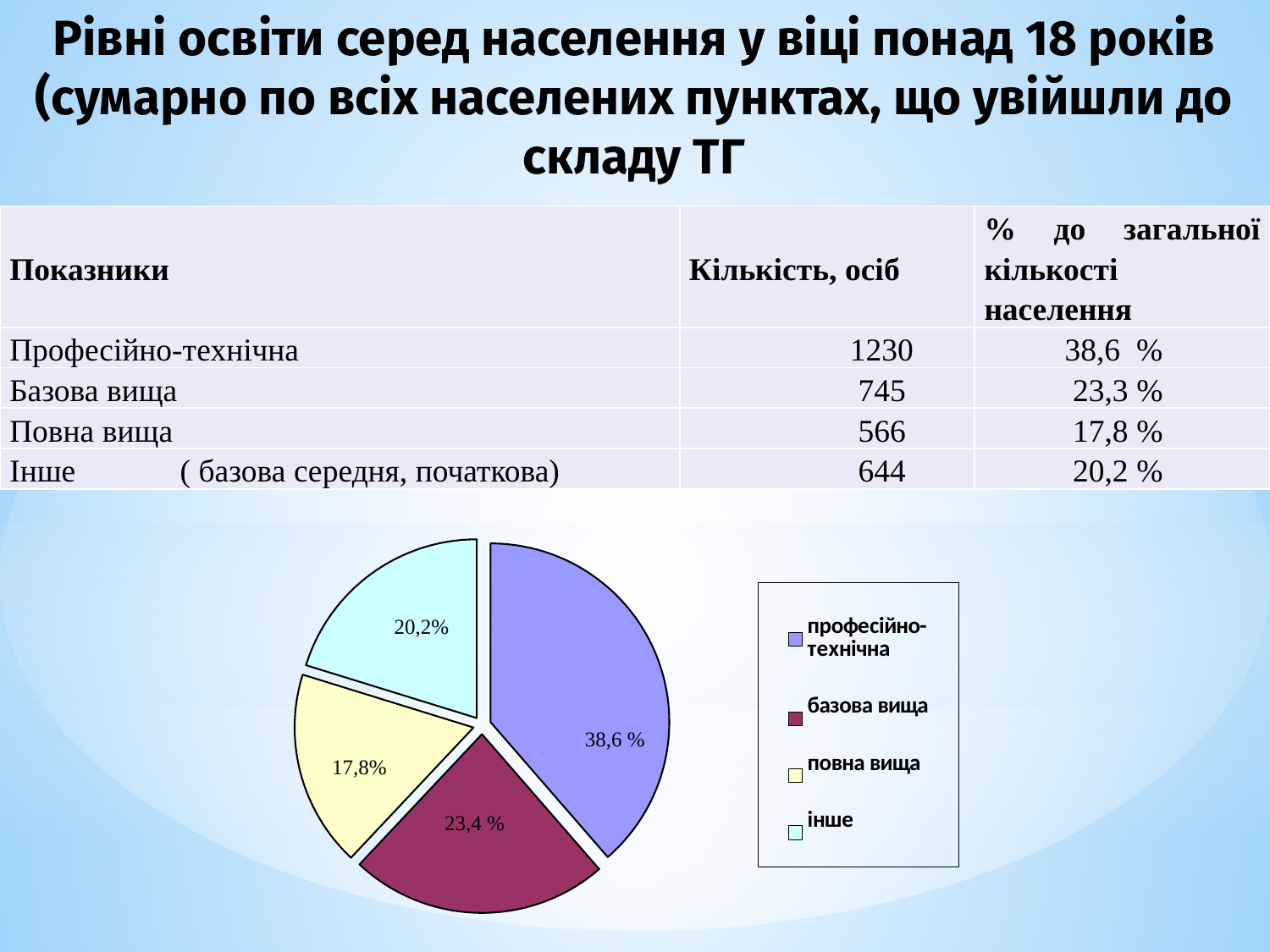

# Рівні освіти серед населення у віці понад 18 років (сумарно по всіх населених пунктах, що увійшли до складу ТГ
| Показники | Кількість, осіб | % до загальної кількості населення |
| --- | --- | --- |
| Професійно-технічна | 1230 | 38,6 % |
| Базова вища | 745 | 23,3 % |
| Повна вища | 566 | 17,8 % |
| Інше ( базова середня, початкова) | 644 | 20,2 % |

### Chart

| Category | кількість осіб | % до загальної кількості |  |
|---|---|---|---|
| професійно-технічна | 1230.0 | 38.6 | None |
| базова вища | 745.0 | 23.4 | None |
| повна вища | 566.0 | 17.8 | None |
| інше | 644.0 | 20.2 | None |